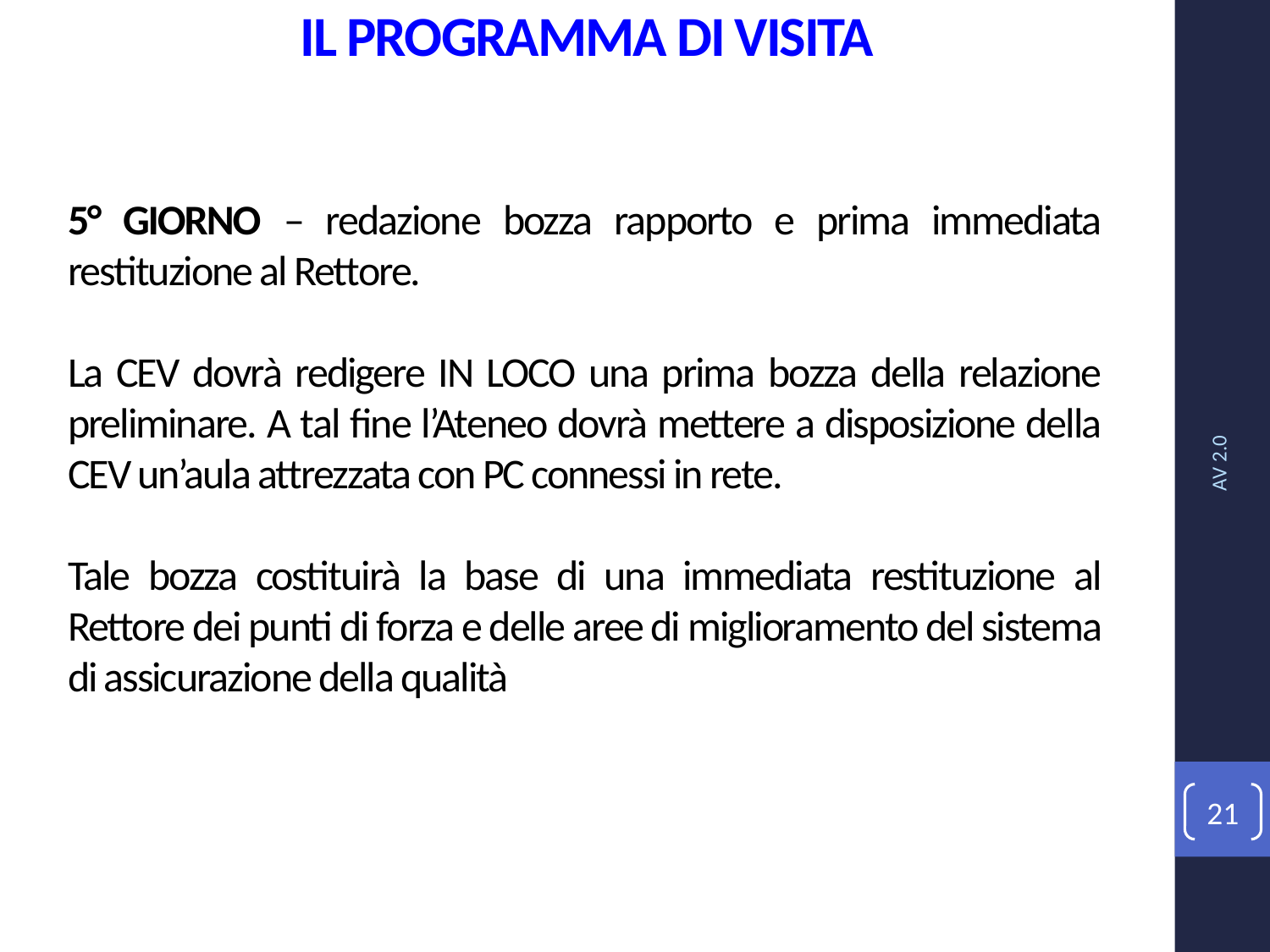

# IL PROGRAMMA DI VISITA
5° GIORNO – redazione bozza rapporto e prima immediata restituzione al Rettore.

La CEV dovrà redigere IN LOCO una prima bozza della relazione preliminare. A tal fine l’Ateneo dovrà mettere a disposizione della CEV un’aula attrezzata con PC connessi in rete.

Tale bozza costituirà la base di una immediata restituzione al Rettore dei punti di forza e delle aree di miglioramento del sistema di assicurazione della qualità
AV 2.0
21